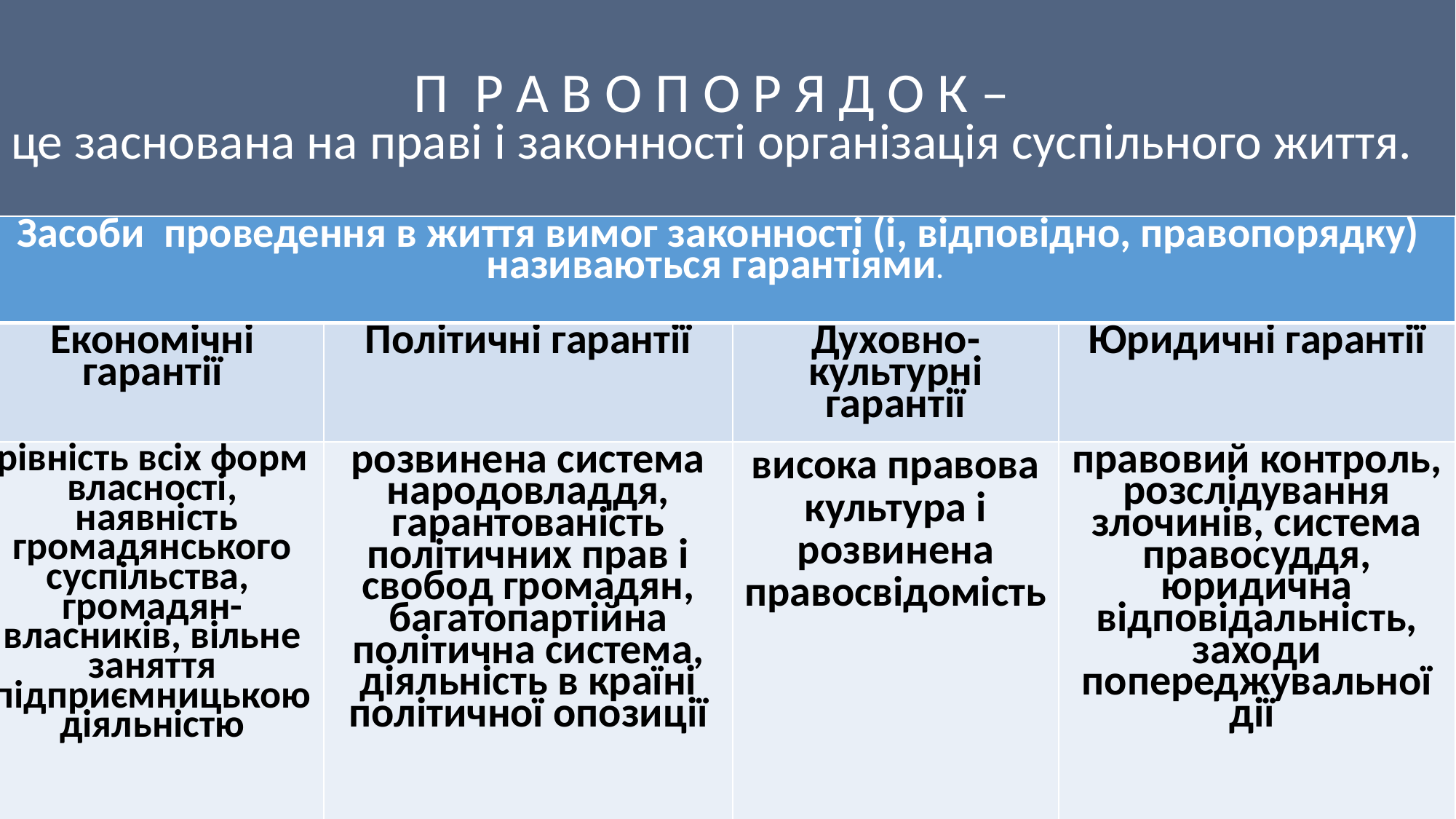

# П  Р А В О П О Р Я Д О К – це заснована на праві і законності організація суспільного життя.
| Засоби проведення в життя вимог законності (і, відповідно, правопорядку) називаються гарантіями. |  |  |  |
| --- | --- | --- | --- |
| Економічні гарантії | Політичні гарантії | Духовно-культурні гарантії | Юридичні гарантії |
| рівність всіх форм власності, наявність громадянського суспільства, громадян-власників, вільне заняття підприємницькою діяльністю | розвинена система народовладдя, гарантованість політичних прав і свобод громадян, багатопартійна політична система, діяльність в країні політичної опозиції | висока правова культура і розвинена правосвідомість | правовий контроль, розслідування злочинів, система правосуддя, юридична відповідальність, заходи попереджувальної дії |